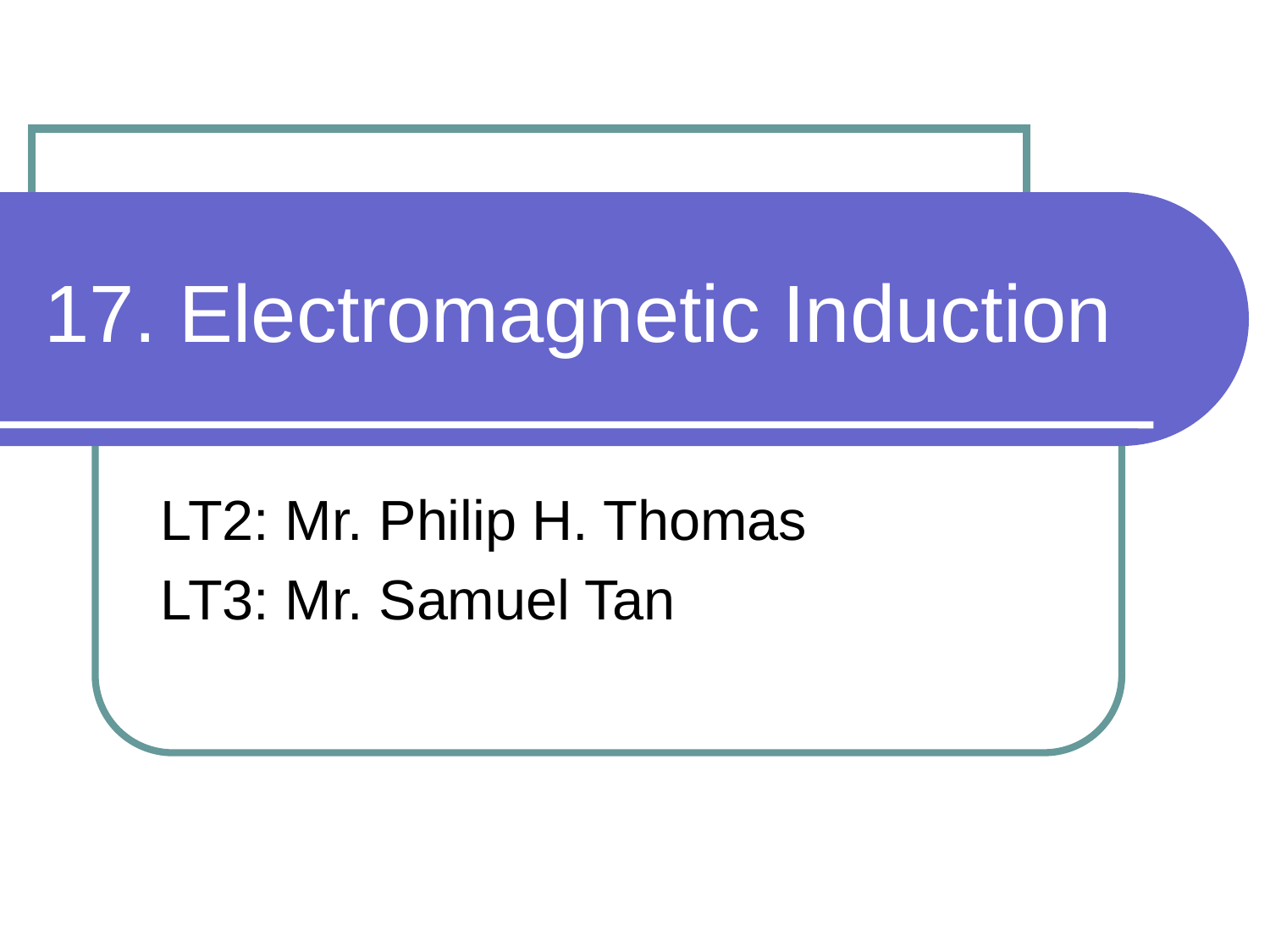

# 17. Electromagnetic Induction
LT2: Mr. Philip H. Thomas
LT3: Mr. Samuel Tan